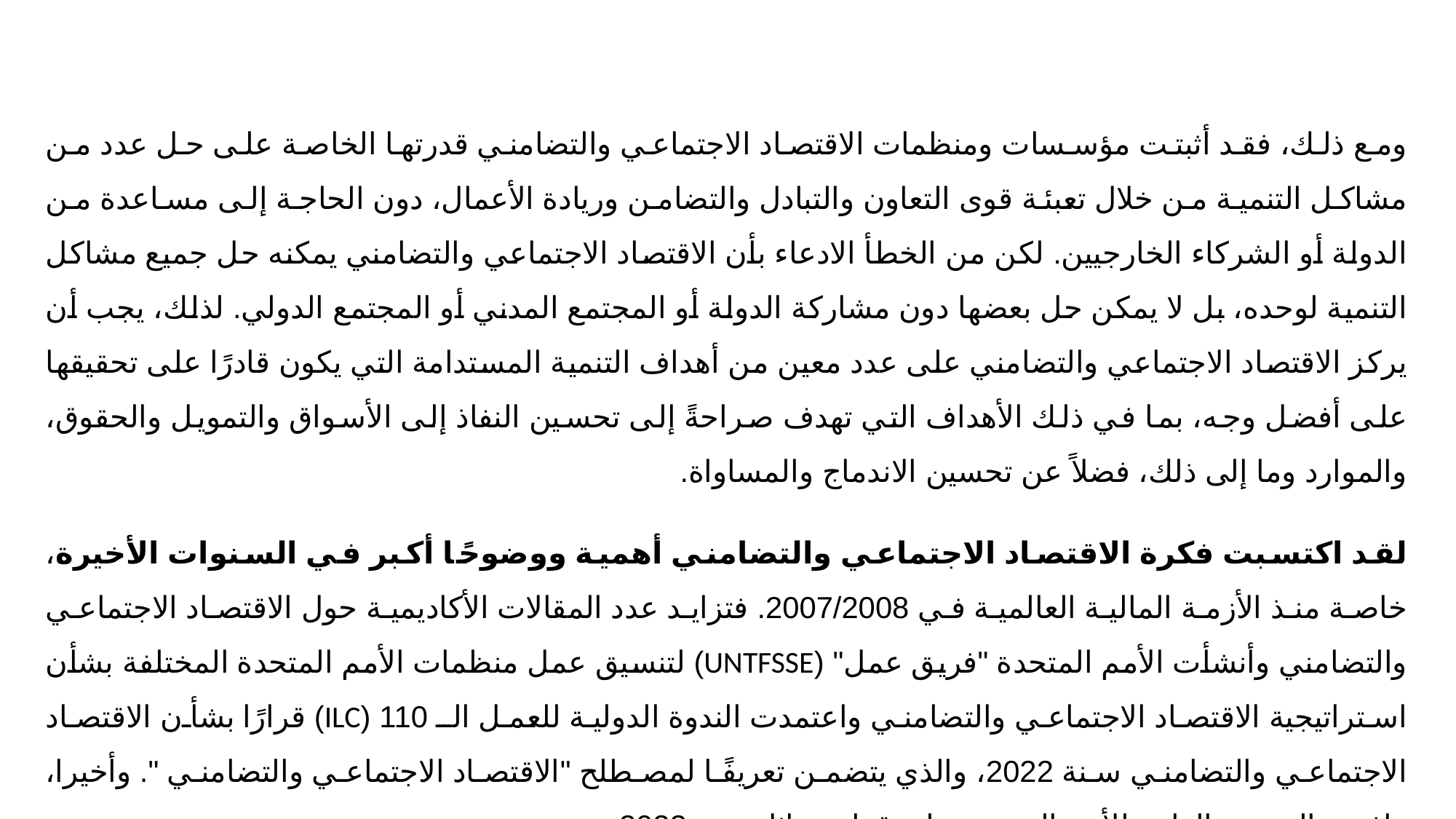

ومع ذلك، فقد أثبتت مؤسسات ومنظمات الاقتصاد الاجتماعي والتضامني قدرتها الخاصة على حل عدد من مشاكل التنمية من خلال تعبئة قوى التعاون والتبادل والتضامن وريادة الأعمال، دون الحاجة إلى مساعدة من الدولة أو الشركاء الخارجيين. لكن من الخطأ الادعاء بأن الاقتصاد الاجتماعي والتضامني يمكنه حل جميع مشاكل التنمية لوحده، بل لا يمكن حل بعضها دون مشاركة الدولة أو المجتمع المدني أو المجتمع الدولي. لذلك، يجب أن يركز الاقتصاد الاجتماعي والتضامني على عدد معين من أهداف التنمية المستدامة التي يكون قادرًا على تحقيقها على أفضل وجه، بما في ذلك الأهداف التي تهدف صراحةً إلى تحسين النفاذ إلى الأسواق والتمويل والحقوق، والموارد وما إلى ذلك، فضلاً عن تحسين الاندماج والمساواة.
لقد اكتسبت فكرة الاقتصاد الاجتماعي والتضامني أهمية ووضوحًا أكبر في السنوات الأخيرة، خاصة منذ الأزمة المالية العالمية في 2007/2008. فتزايد عدد المقالات الأكاديمية حول الاقتصاد الاجتماعي والتضامني وأنشأت الأمم المتحدة "فريق عمل" (UNTFSSE) لتنسيق عمل منظمات الأمم المتحدة المختلفة بشأن استراتيجية الاقتصاد الاجتماعي والتضامني واعتمدت الندوة الدولية للعمل الـ 110 (ILC) قرارًا بشأن الاقتصاد الاجتماعي والتضامني سنة 2022، والذي يتضمن تعريفًا لمصطلح "الاقتصاد الاجتماعي والتضامني ". وأخيرا، وافقت الجمعية العامة للأمم المتحدة على قرار مماثل سنة 2023.